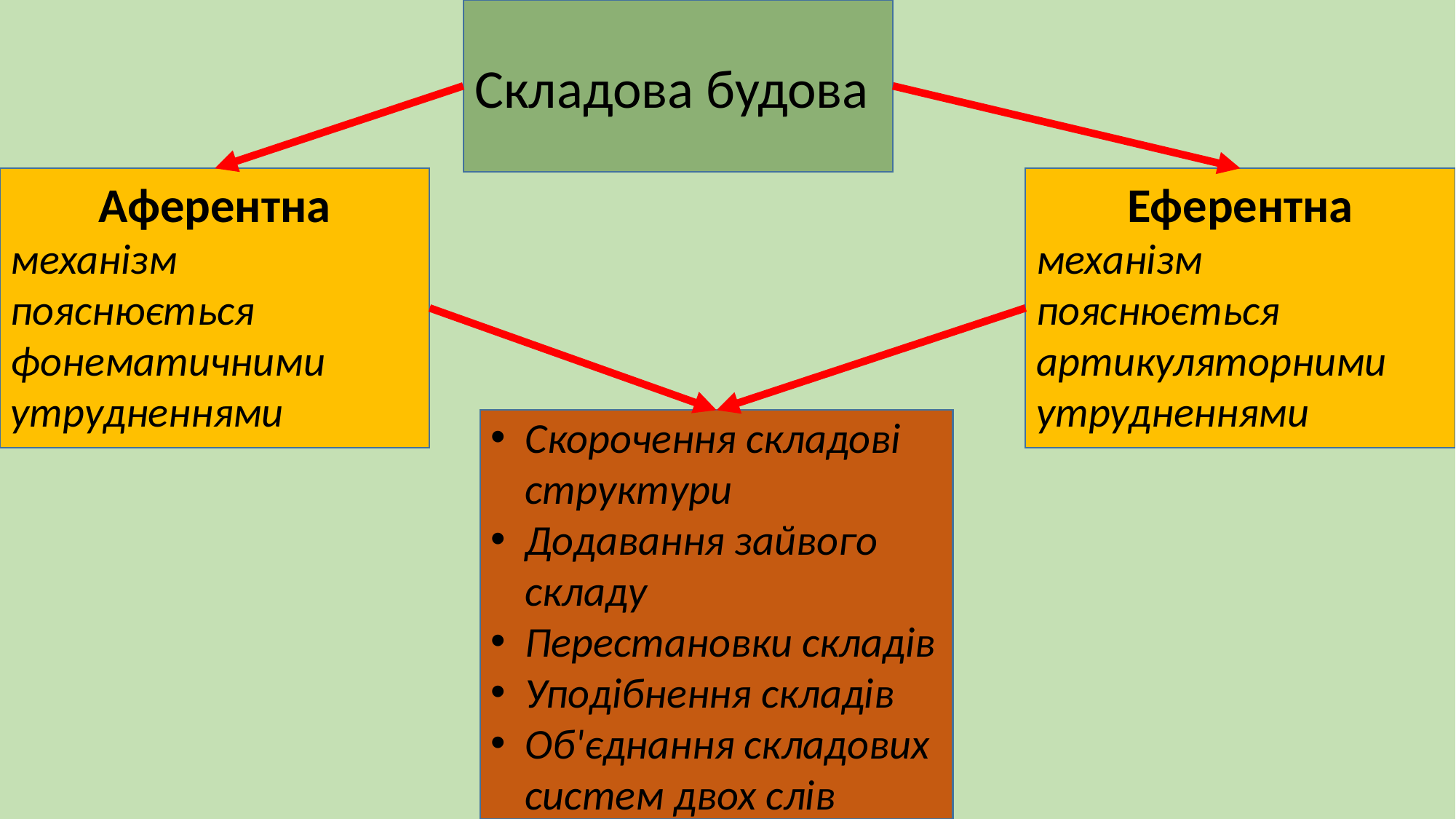

Складова будова
Аферентна
механізм пояснюється фонематичними утрудненнями
Еферентна
механізм пояснюється артикуляторними утрудненнями
Скорочення складові структури
Додавання зайвого складу
Перестановки складів
Уподібнення складів
Об'єднання складових систем двох слів